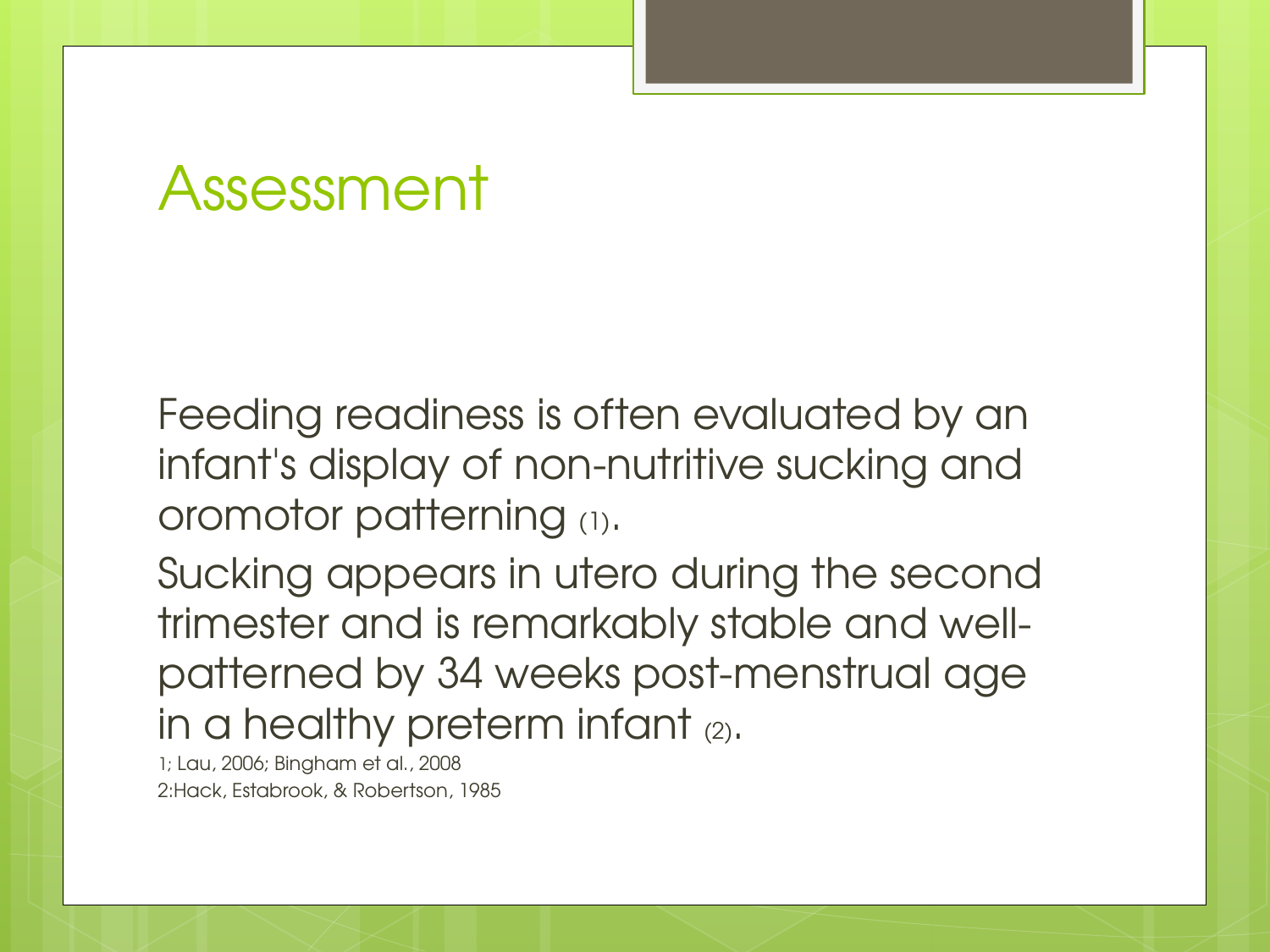

# Assessment

Feeding readiness is often evaluated by an infant's display of non-nutritive sucking and oromotor patterning (1).
Sucking appears in utero during the second trimester and is remarkably stable and well-patterned by 34 weeks post-menstrual age in a healthy preterm infant (2).
1; Lau, 2006; Bingham et al., 2008
2:Hack, Estabrook, & Robertson, 1985